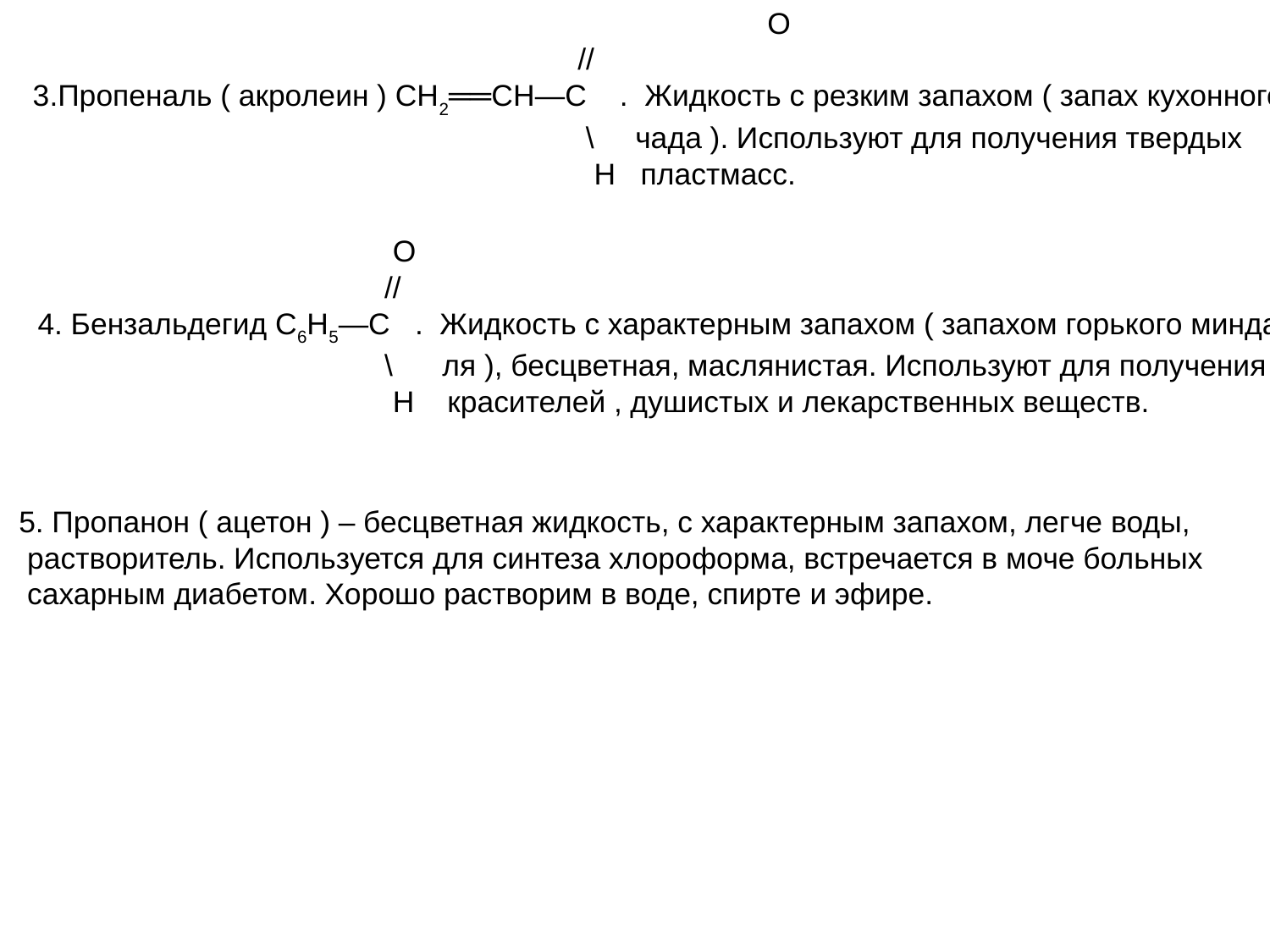

О
                                                                  //
3.Пропеналь ( акролеин ) СН2══СН—С    .  Жидкость с резким запахом ( запах кухонного
                                                                   \     чада ). Используют для получения твердых
                                                                    Н   пластмасс.

                                           О
                                          //
4. Бензальдегид С6Н5—С   .  Жидкость с характерным запахом ( запахом горького минда-
                                          \      ля ), бесцветная, маслянистая. Используют для получения
                                           Н    красителей , душистых и лекарственных веществ.

5. Пропанон ( ацетон ) – бесцветная жидкость, с характерным запахом, легче воды,
 растворитель. Используется для синтеза хлороформа, встречается в моче больных
 сахарным диабетом. Хорошо растворим в воде, спирте и эфире.